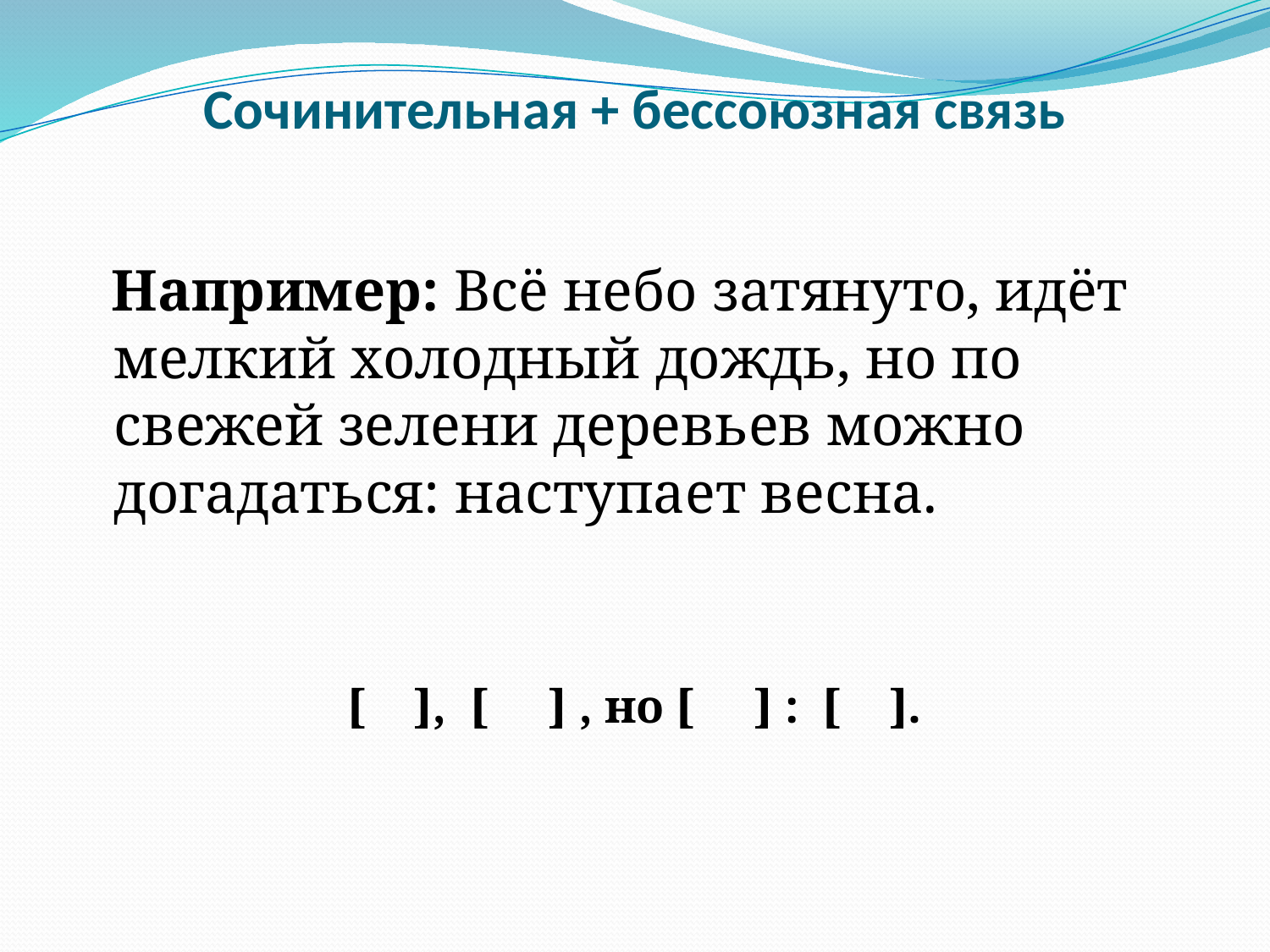

# Сочинительная + бессоюзная связь
   Например: Всё небо затянуто, идёт мелкий холодный дождь, но по свежей зелени деревьев можно догадаться: наступает весна.

[    ],  [     ] , но [     ] :  [    ].